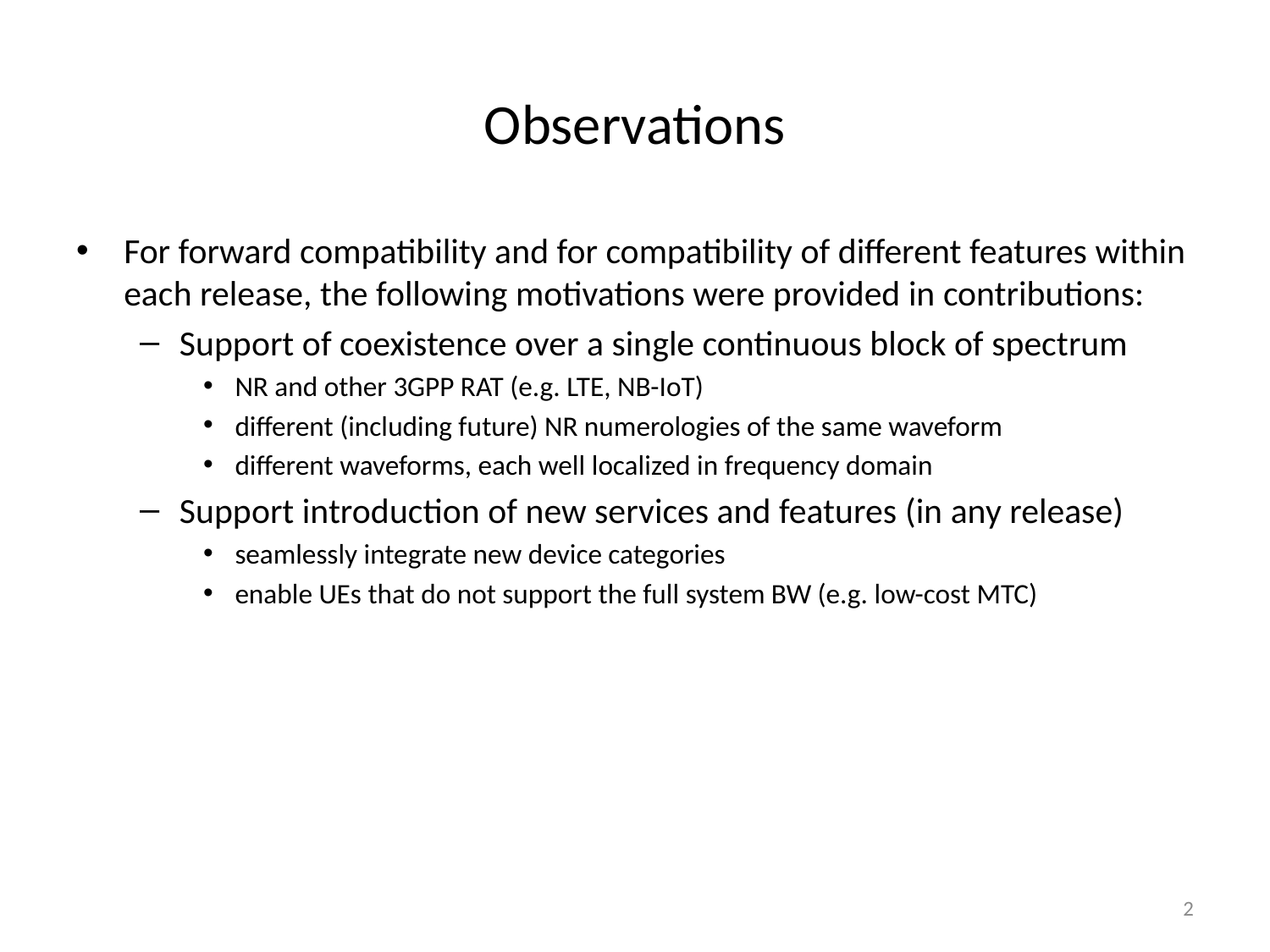

# Observations
For forward compatibility and for compatibility of different features within each release, the following motivations were provided in contributions:
Support of coexistence over a single continuous block of spectrum
NR and other 3GPP RAT (e.g. LTE, NB-IoT)
different (including future) NR numerologies of the same waveform
different waveforms, each well localized in frequency domain
Support introduction of new services and features (in any release)
seamlessly integrate new device categories
enable UEs that do not support the full system BW (e.g. low-cost MTC)
2